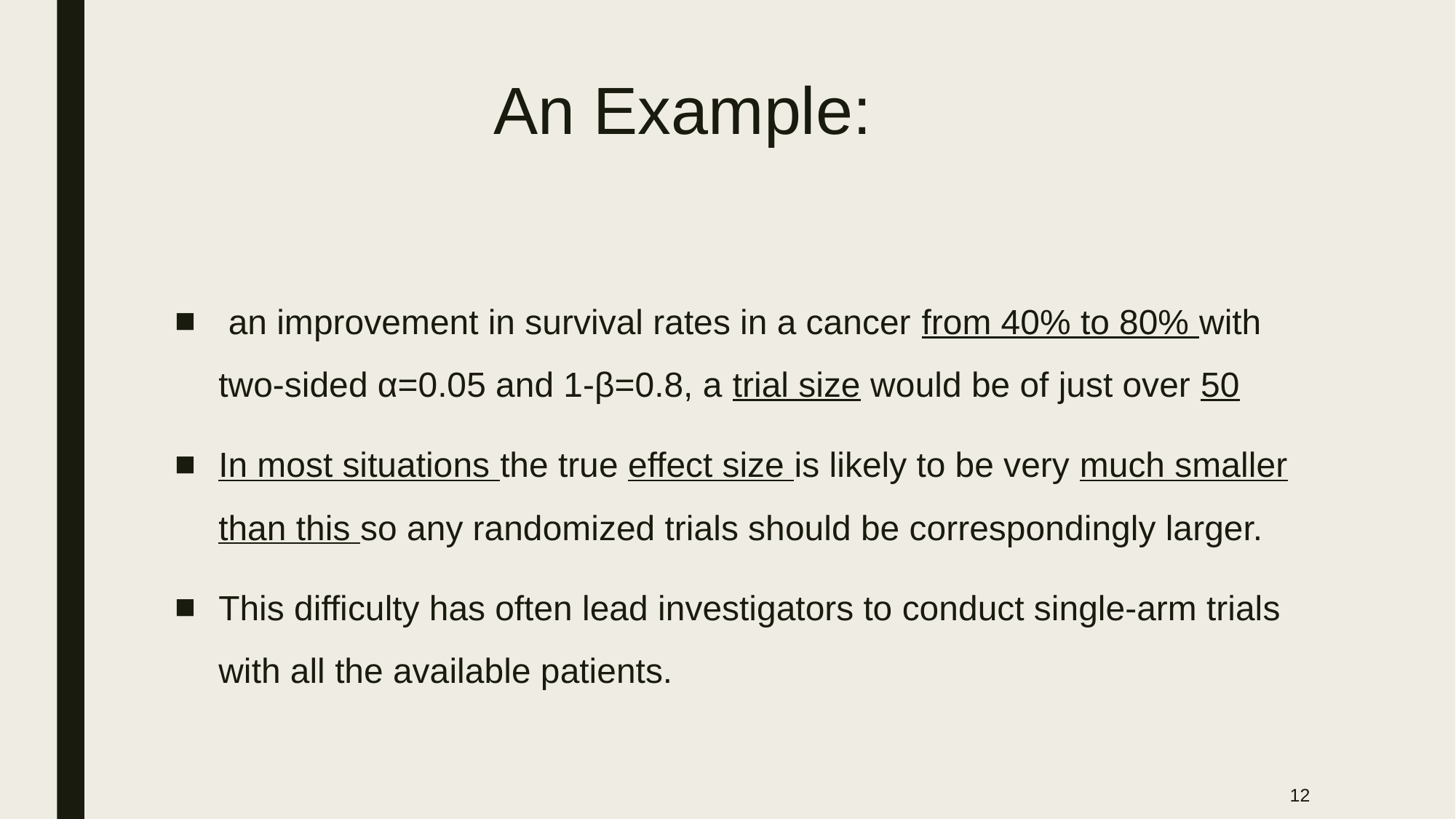

An Example:
 an improvement in survival rates in a cancer from 40% to 80% with two-sided α=0.05 and 1-β=0.8, a trial size would be of just over 50
In most situations the true effect size is likely to be very much smaller than this so any randomized trials should be correspondingly larger.
This difficulty has often lead investigators to conduct single-arm trials with all the available patients.
12